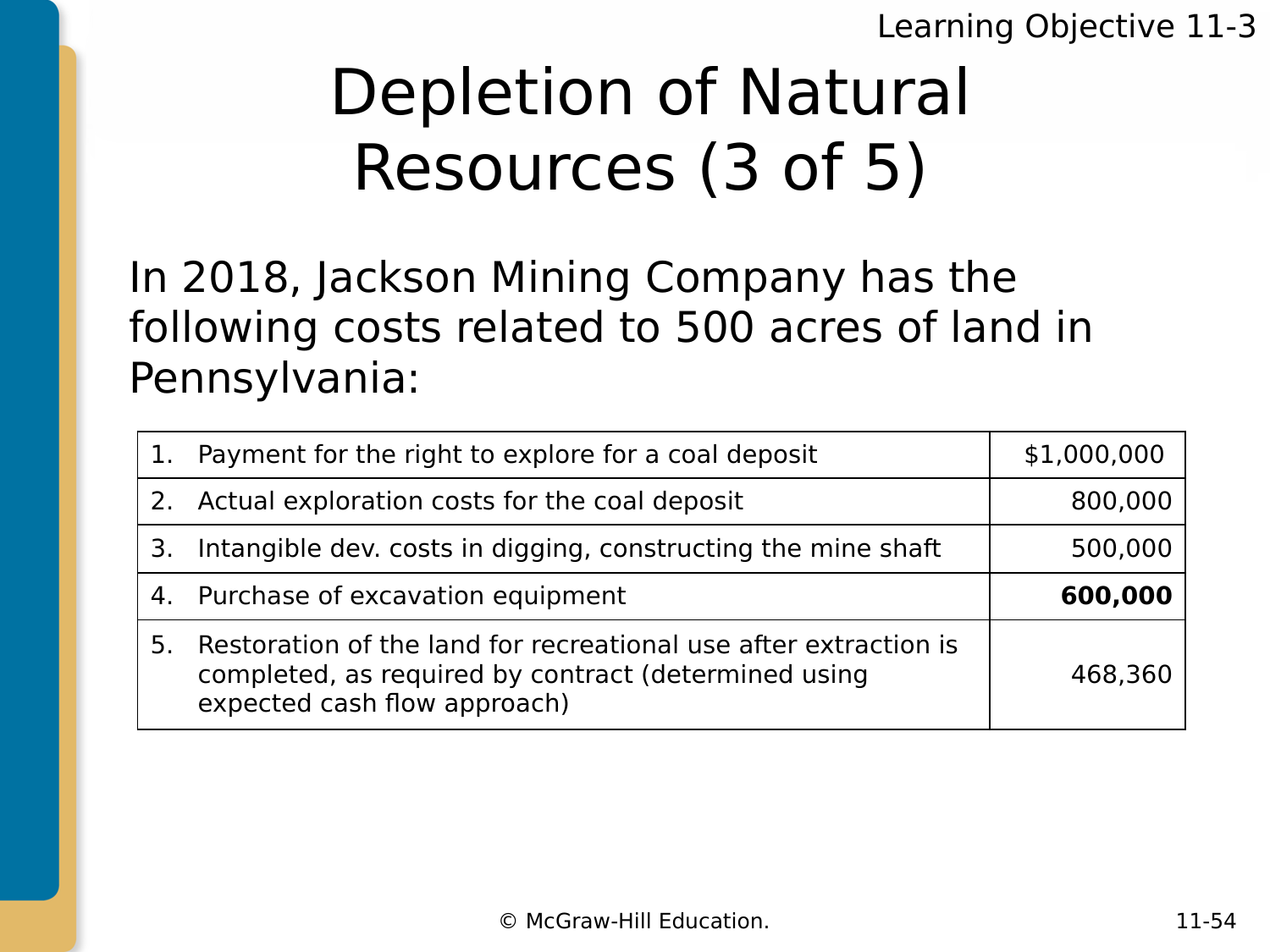

Learning Objective 11-3
# Depletion of Natural Resources (3 of 5)
In 2018, Jackson Mining Company has the following costs related to 500 acres of land in Pennsylvania:
| Payment for the right to explore for a coal deposit | $1,000,000 |
| --- | --- |
| Actual exploration costs for the coal deposit | 800,000 |
| Intangible dev. costs in digging, constructing the mine shaft | 500,000 |
| Purchase of excavation equipment | 600,000 |
| Restoration of the land for recreational use after extraction is completed, as required by contract (determined using expected cash flow approach) | 468,360 |